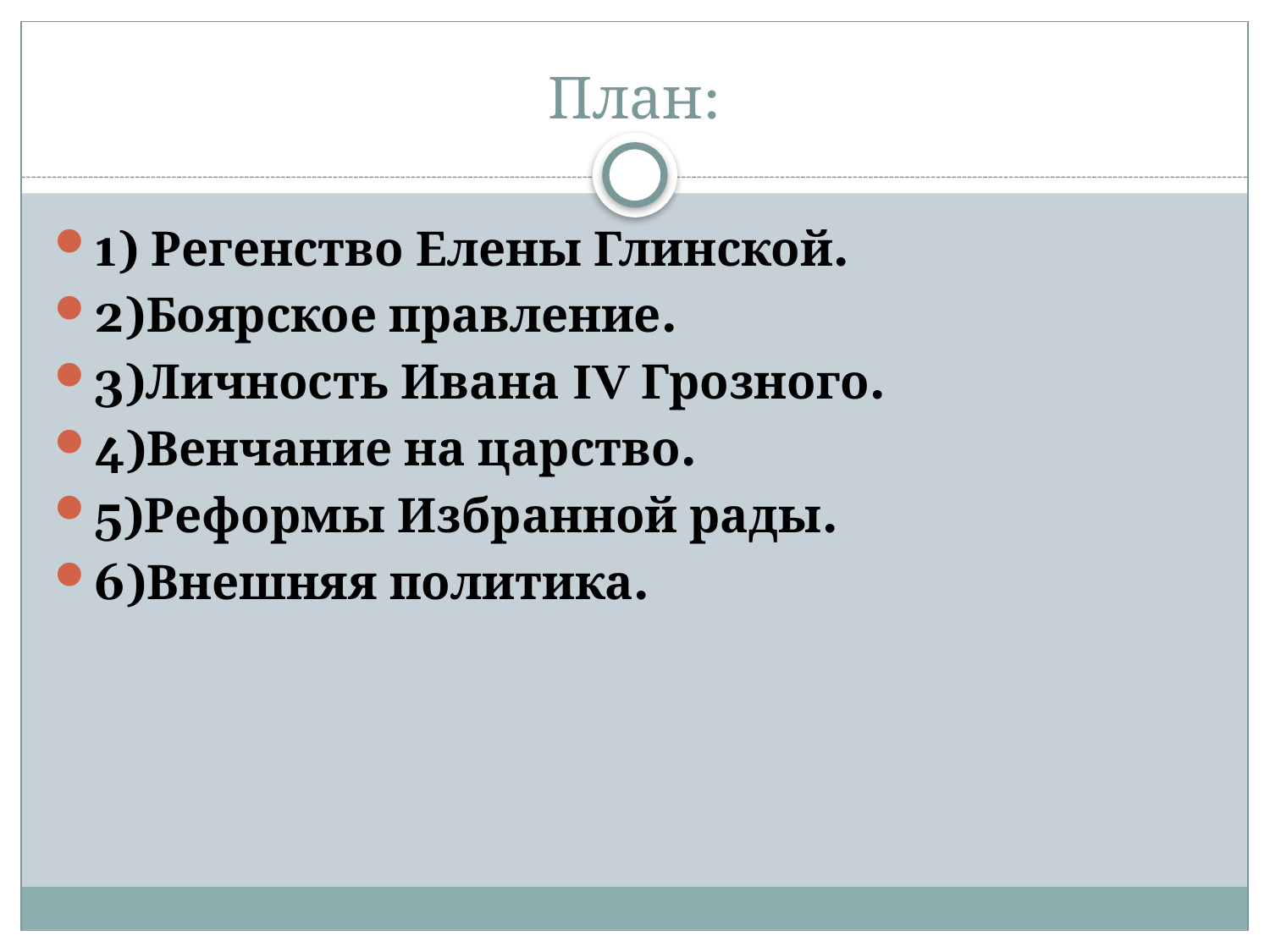

# План:
1) Регенство Елены Глинской.
2)Боярское правление.
3)Личность Ивана ΙV Грозного.
4)Венчание на царство.
5)Реформы Избранной рады.
6)Внешняя политика.